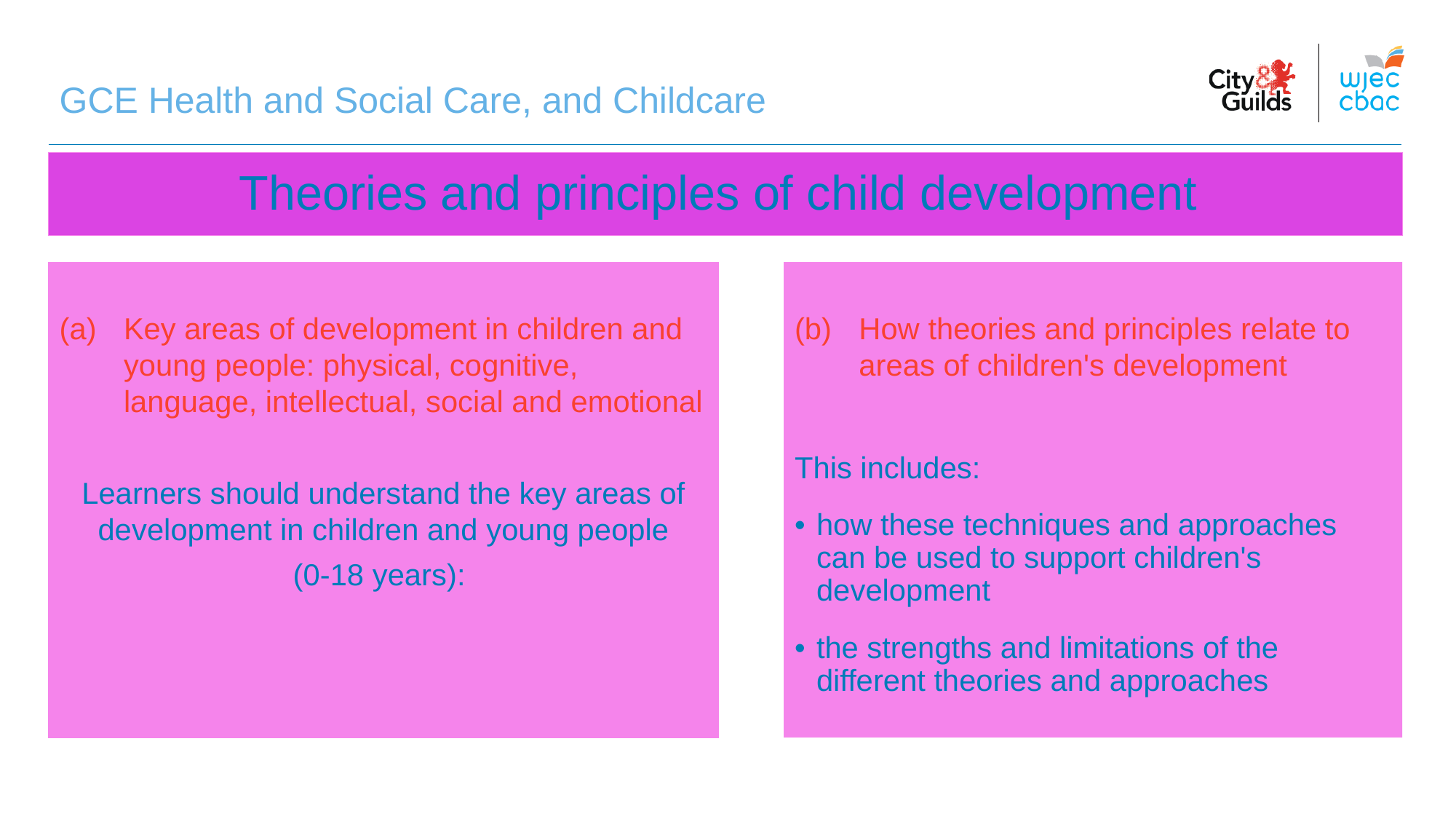

GCE Health and Social Care, and Childcare
# Theories and principles of child development

(a)	Key areas of development in children and young people: physical, cognitive, language, intellectual, social and emotional

Learners should understand the key areas of development in children and young people
 (0-18 years):

How theories and principles relate to areas of children's development

This includes:
•	how these techniques and approaches can be used to support children's development
•	the strengths and limitations of the different theories and approaches